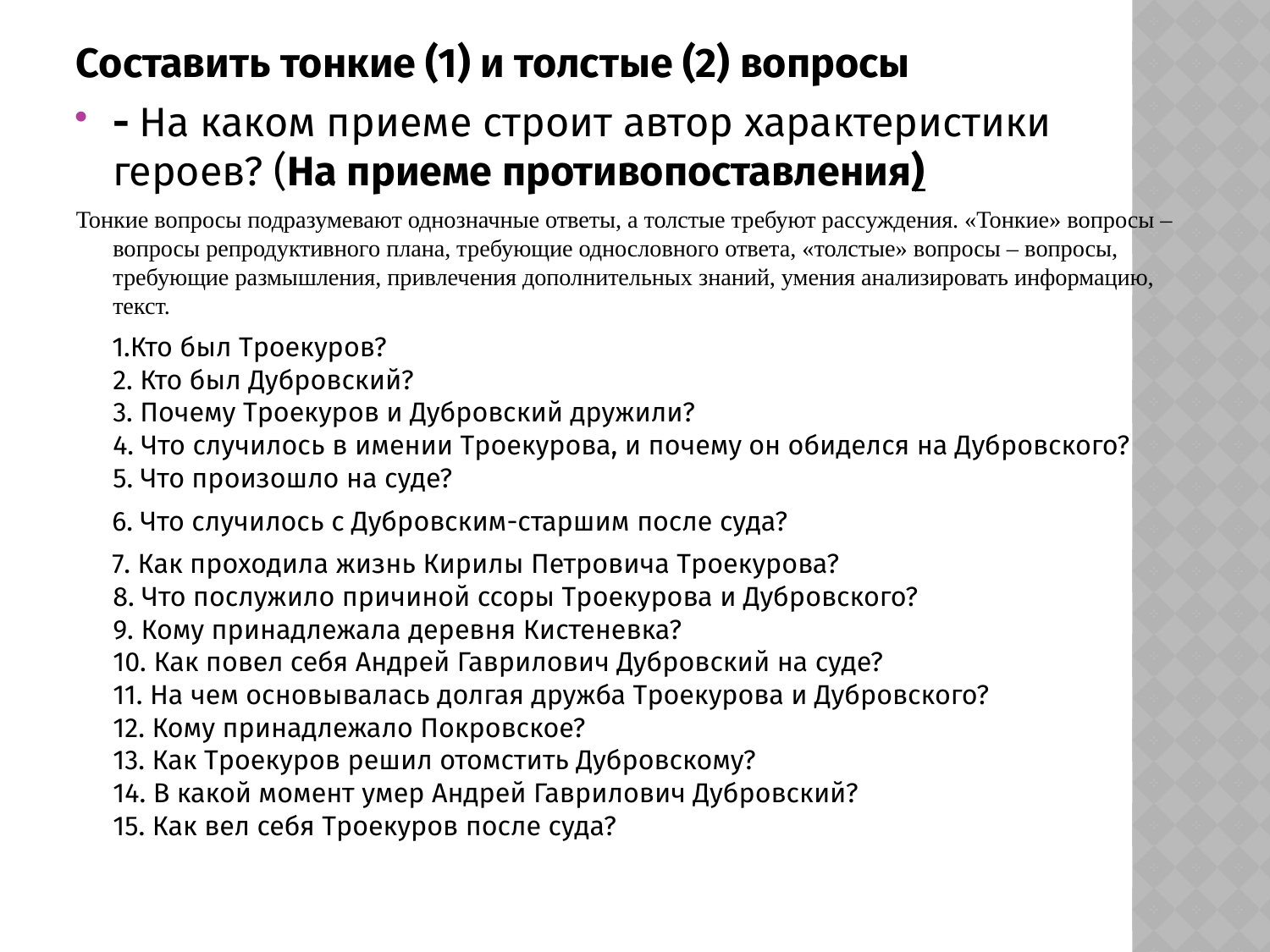

Составить тонкие (1) и толстые (2) вопросы
- На каком приеме строит автор характеристики героев? (На приеме противопоставления)
Тонкие вопросы подразумевают однозначные ответы, а толстые требуют рассуждения. «Тонкие» вопросы – вопросы репродуктивного плана, требующие однословного ответа, «толстые» вопросы – вопросы, требующие размышления, привлечения дополнительных знаний, умения анализировать информацию, текст.
     1.Кто был Троекуров?
2. Кто был Дубровский?
3. Почему Троекуров и Дубровский дружили?
4. Что случилось в имении Троекурова, и почему он обиделся на Дубровского?
5. Что произошло на суде?
     6. Что случилось с Дубровским-старшим после суда?
     7. Как проходила жизнь Кирилы Петровича Троекурова?
8. Что послужило причиной ссоры Троекурова и Дубровского?
9. Кому принадлежала деревня Кистеневка?
10. Как повел себя Андрей Гаврилович Дубровский на суде?
11. На чем основывалась долгая дружба Троекурова и Дубровского?
12. Кому принадлежало Покровское?
13. Как Троекуров решил отомстить Дубровскому?
14. В какой момент умер Андрей Гаврилович Дубровский?
15. Как вел себя Троекуров после суда?
#